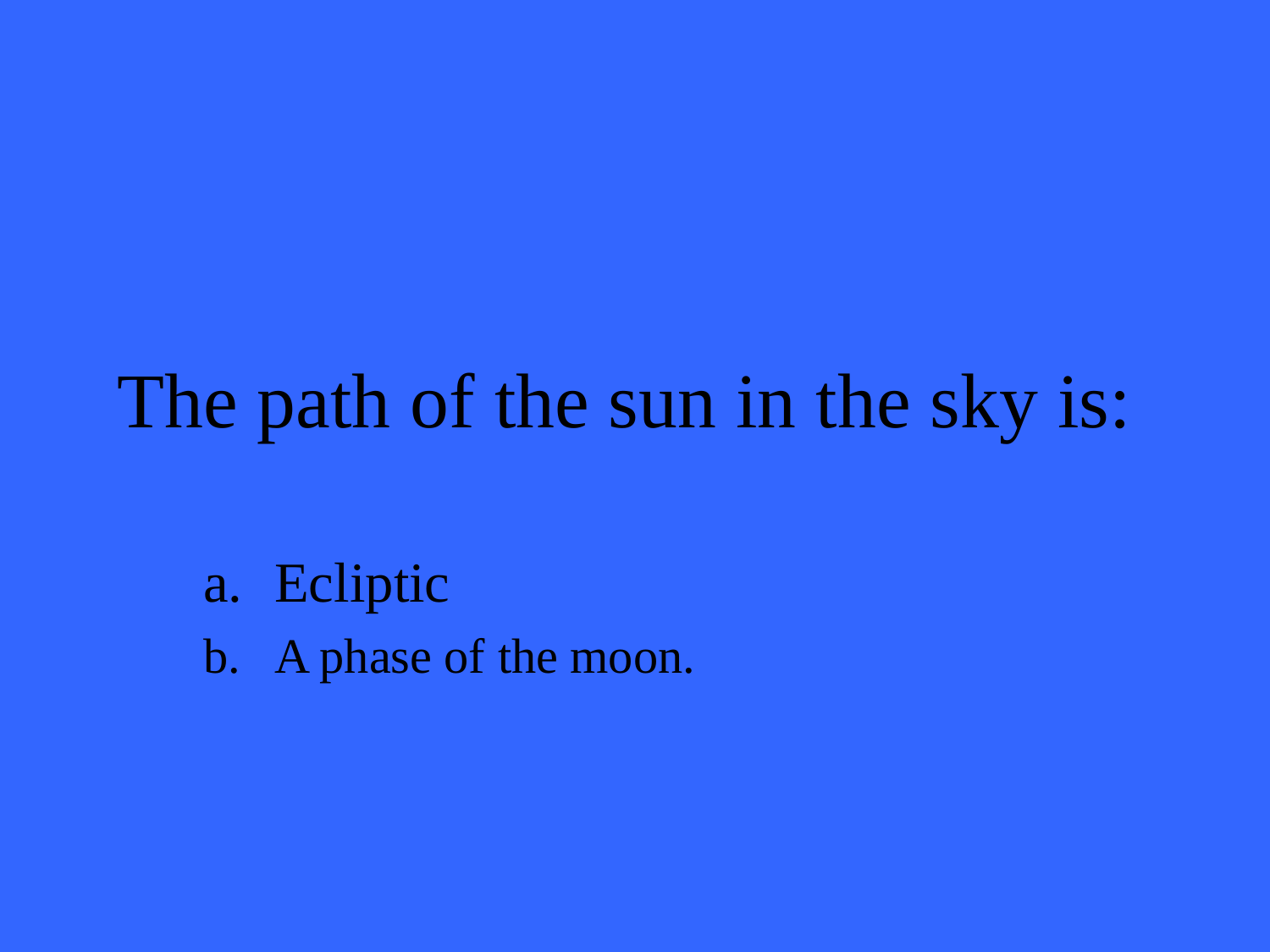

# The path of the sun in the sky is:
Ecliptic
A phase of the moon.